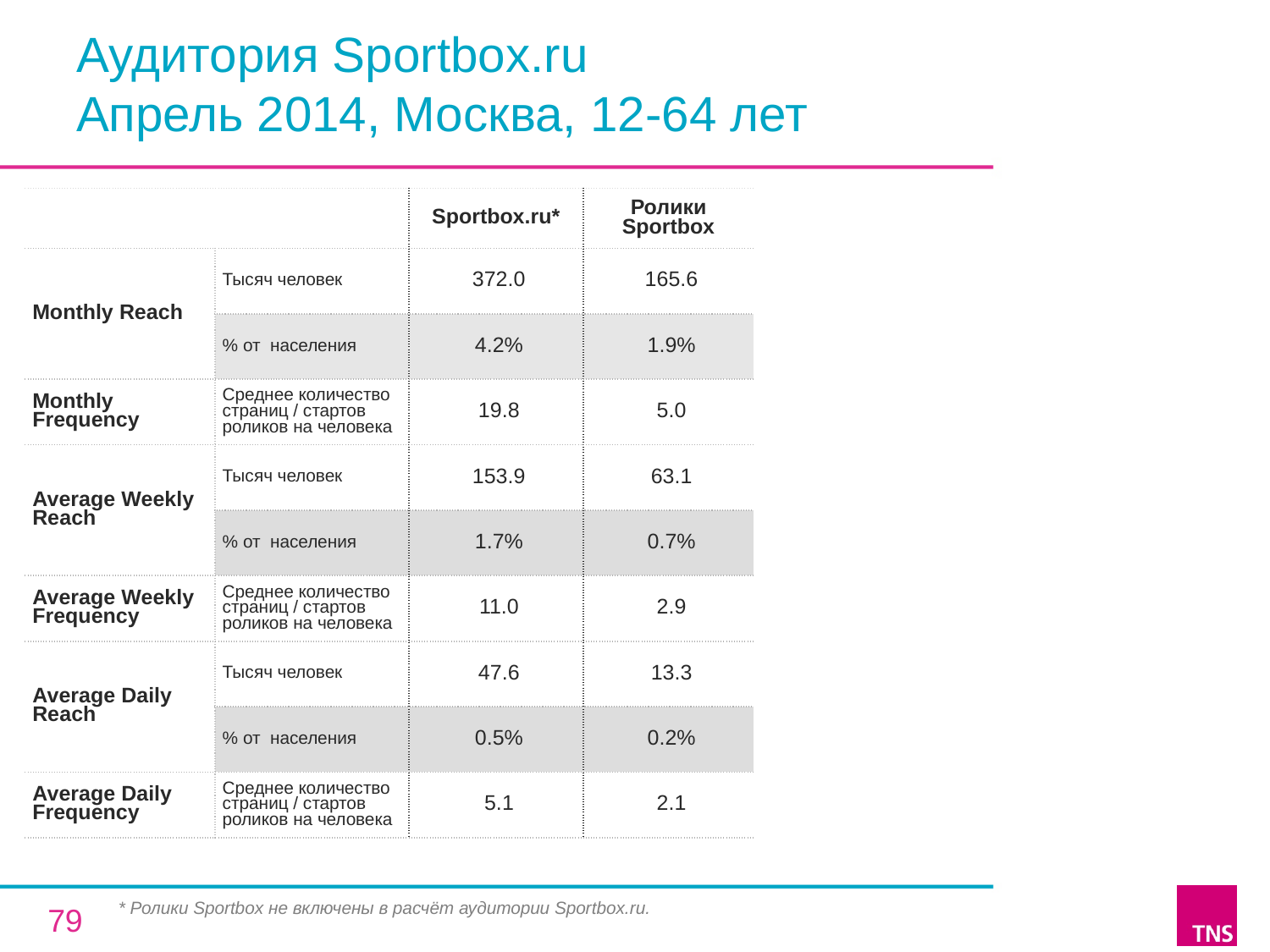

# Аудитория Sportbox.ru Апрель 2014, Москва, 12-64 лет
|  |  | Sportbox.ru\* | Ролики Sportbox |
| --- | --- | --- | --- |
| Monthly Reach | Тысяч человек | 372.0 | 165.6 |
|  | % от населения | 4.2% | 1.9% |
| Monthly Frequency | Среднее количество страниц / стартов роликов на человека | 19.8 | 5.0 |
| Average Weekly Reach | Тысяч человек | 153.9 | 63.1 |
|  | % от населения | 1.7% | 0.7% |
| Average Weekly Frequency | Среднее количество страниц / стартов роликов на человека | 11.0 | 2.9 |
| Average Daily Reach | Тысяч человек | 47.6 | 13.3 |
|  | % от населения | 0.5% | 0.2% |
| Average Daily Frequency | Среднее количество страниц / стартов роликов на человека | 5.1 | 2.1 |
* Ролики Sportbox не включены в расчёт аудитории Sportbox.ru.
79